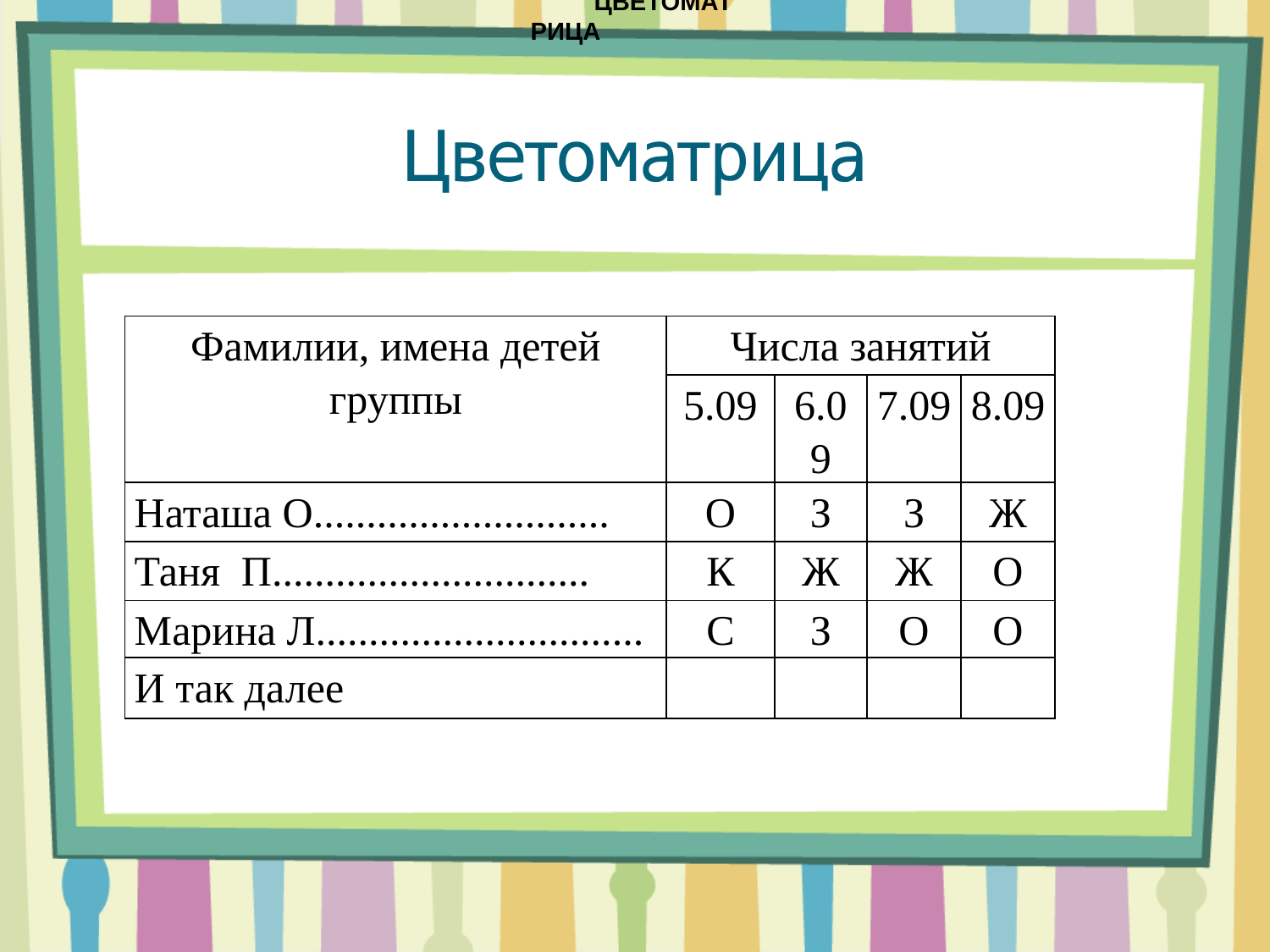

ЦВЕТОМАТРИЦА

# Цветоматрица
| Фамилии, имена детей группы | Числа занятий |  |  |  |
| --- | --- | --- | --- | --- |
|  | 5.09 | 6.09 | 7.09 | 8.09 |
| Наташа О............................ | О | З | З | Ж |
| Таня П.............................. | К | Ж | Ж | О |
| Марина Л............................... | С | З | О | О |
| И так далее |  |  |  |  |